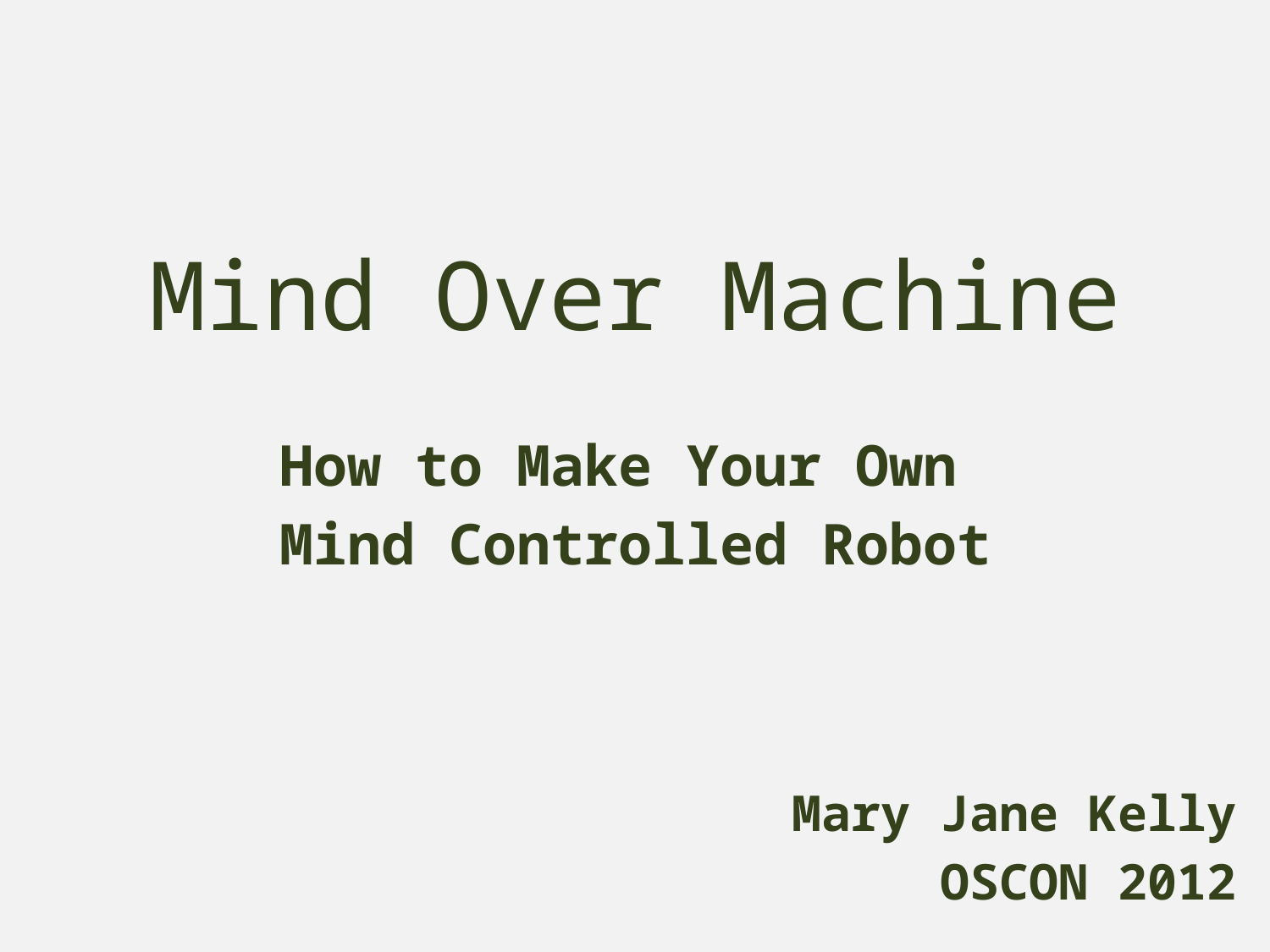

# Mind Over Machine
How to Make Your Own
Mind Controlled Robot

Mary Jane Kelly
OSCON 2012